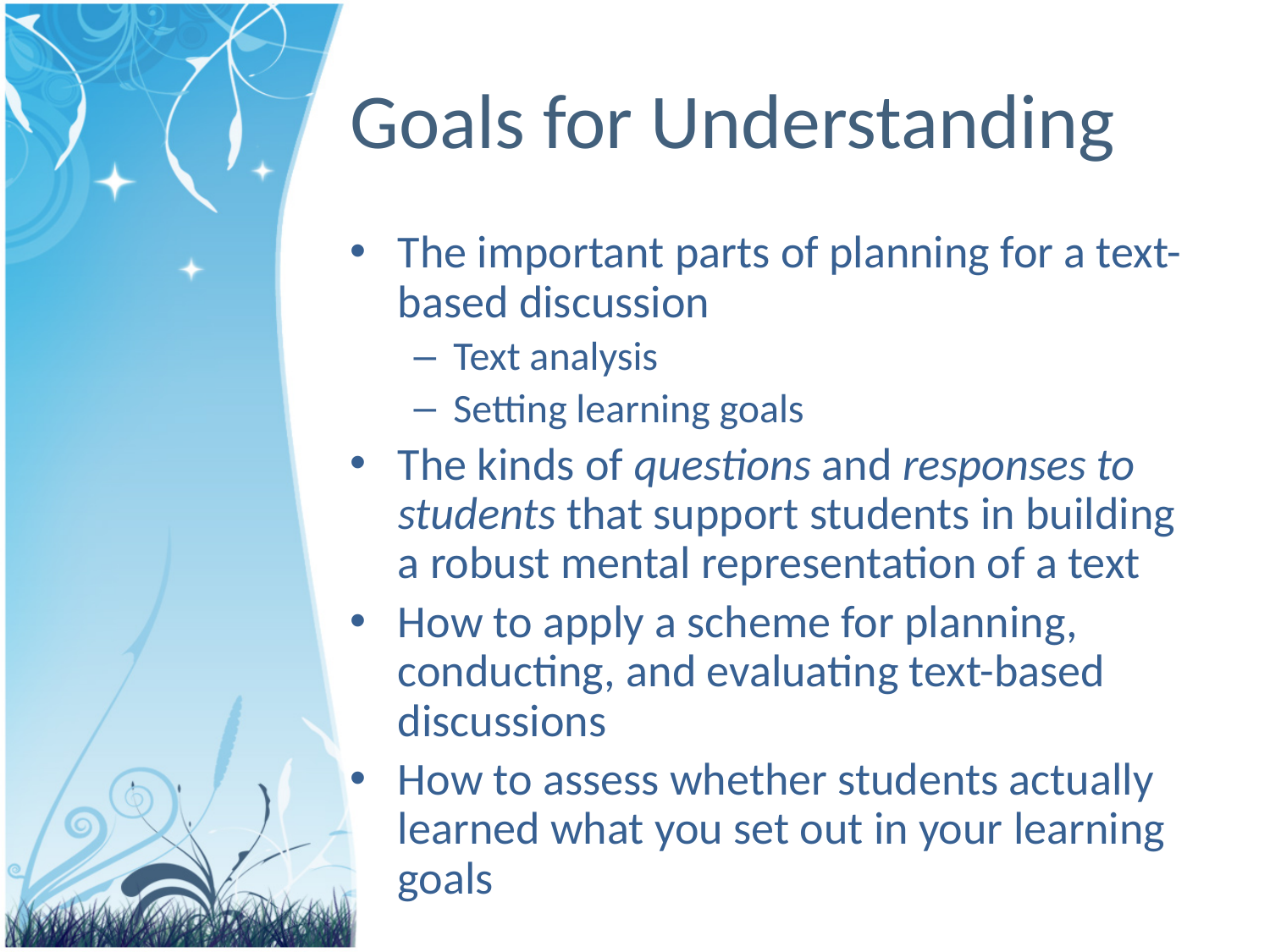

# Goals for Understanding
The important parts of planning for a text-based discussion
Text analysis
Setting learning goals
The kinds of questions and responses to students that support students in building a robust mental representation of a text
How to apply a scheme for planning, conducting, and evaluating text-based discussions
How to assess whether students actually learned what you set out in your learning goals